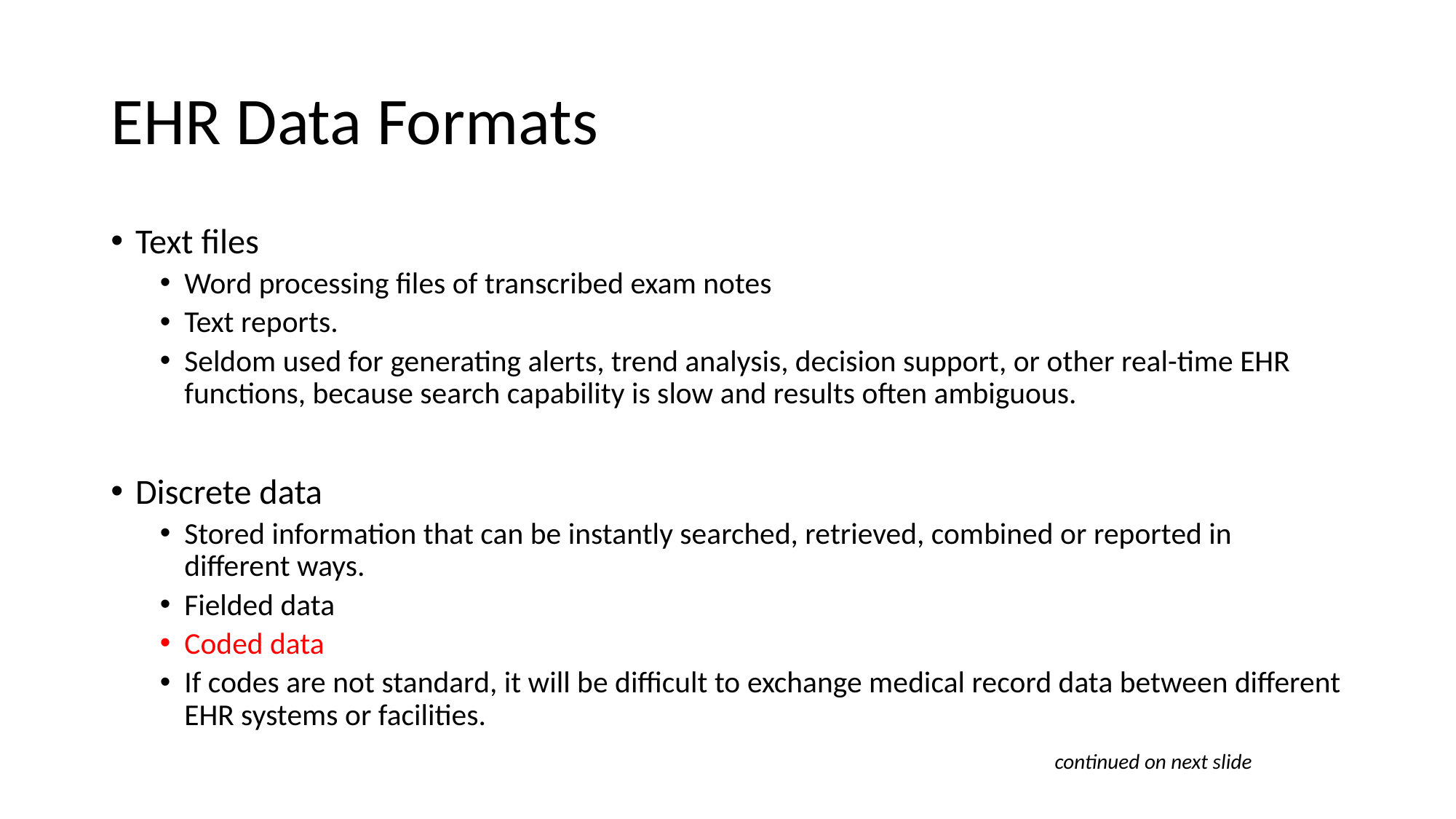

# EHR Data Formats
Text files
Word processing files of transcribed exam notes
Text reports.
Seldom used for generating alerts, trend analysis, decision support, or other real-time EHR functions, because search capability is slow and results often ambiguous.

Discrete data
Stored information that can be instantly searched, retrieved, combined or reported in different ways.
Fielded data
Coded data
If codes are not standard, it will be difficult to exchange medical record data between different EHR systems or facilities.

continued on next slide